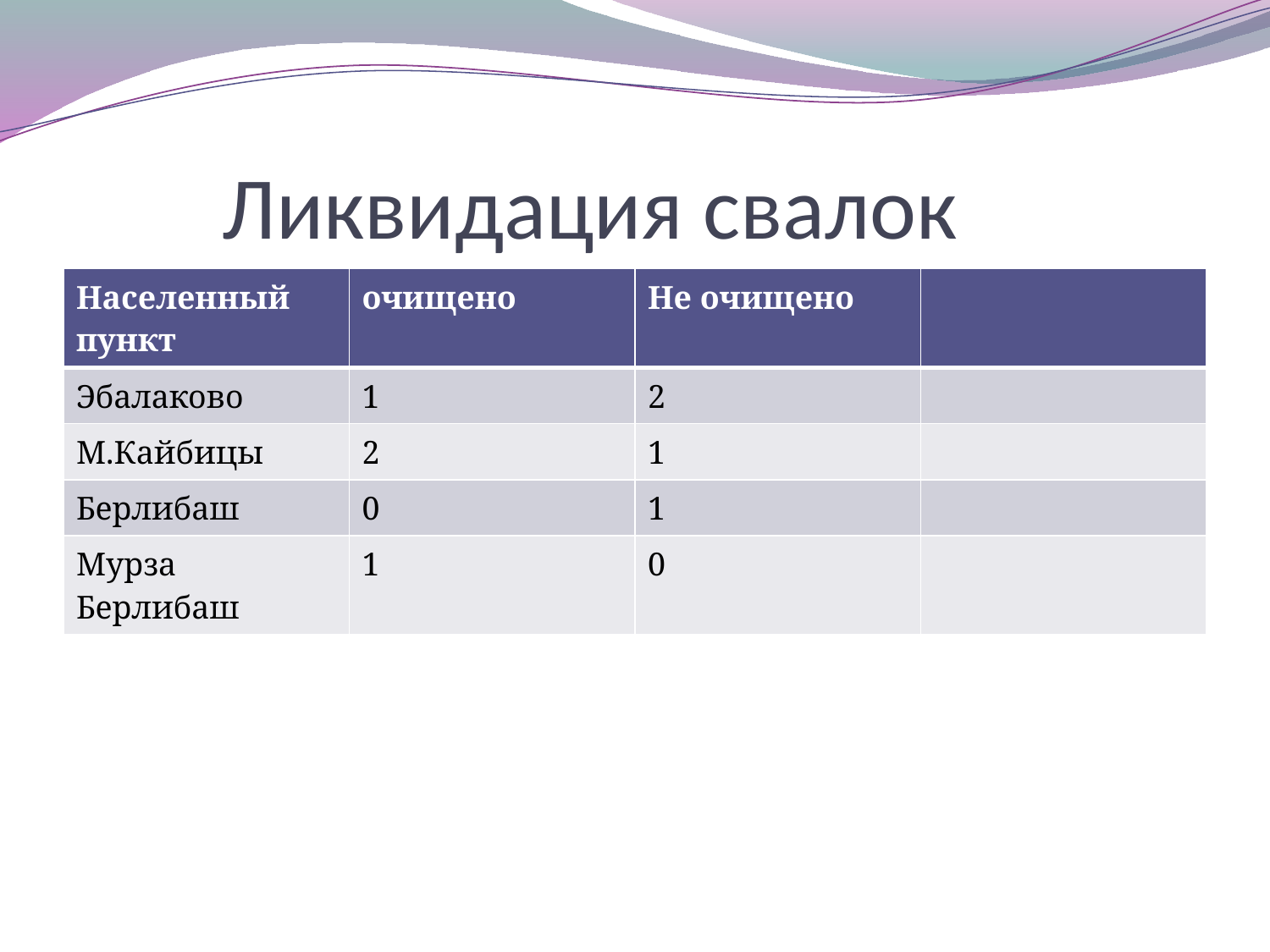

# Ликвидация свалок
| Населенный пункт | очищено | Не очищено |  |
| --- | --- | --- | --- |
| Эбалаково | 1 | 2 |  |
| М.Кайбицы | 2 | 1 |  |
| Берлибаш | 0 | 1 |  |
| Мурза Берлибаш | 1 | 0 |  |